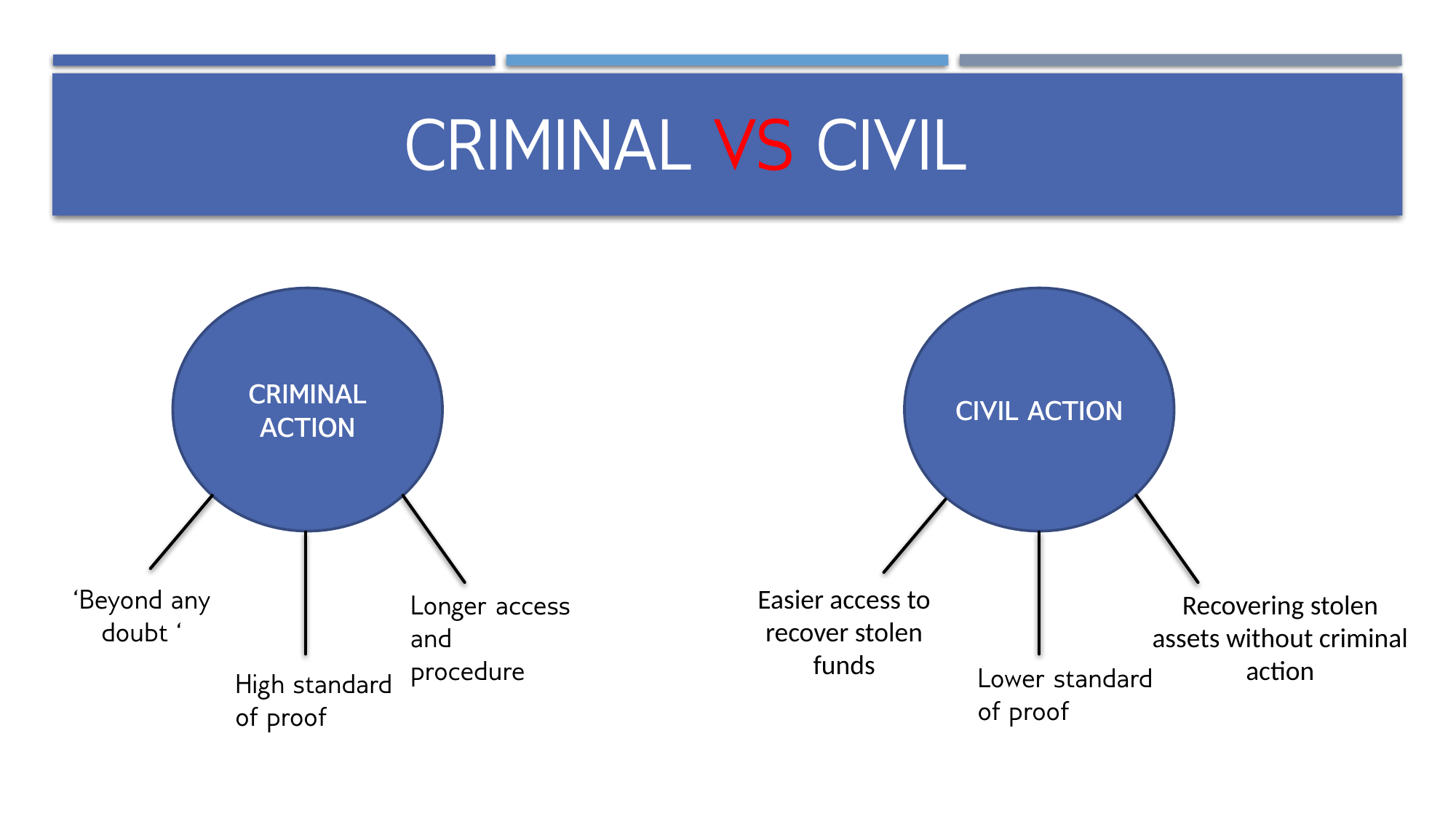

# CRIMINAL VS CIVIL
CRIMINAL ACTION
CIVIL ACTION
‘Beyond any doubt ‘

Easier access to recover stolen funds
Longer access and procedure

Recovering stolen assets without criminal action
Lower standard of proof

High standard of proof